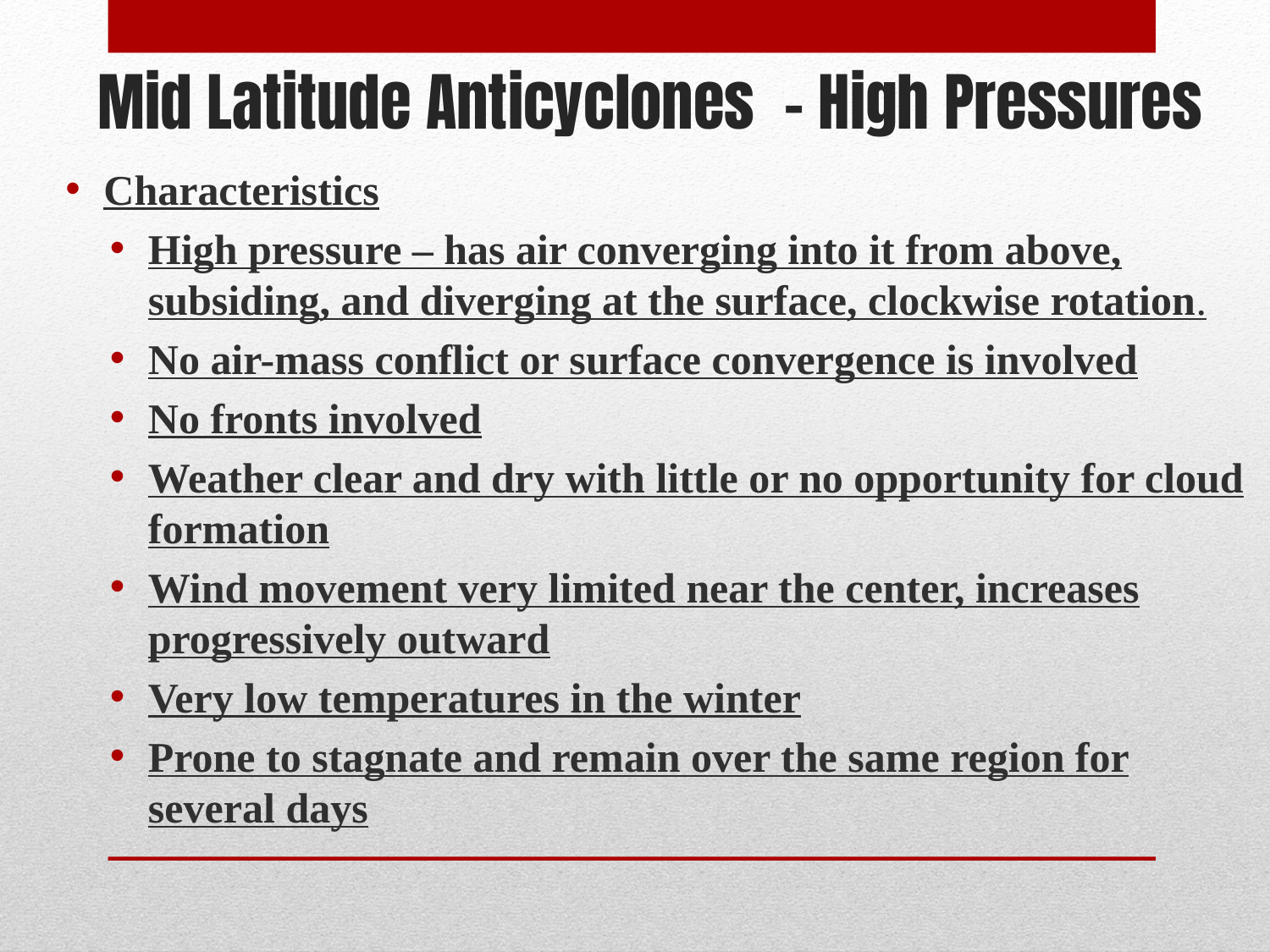

Mid Latitude Anticyclones  – High Pressures
Characteristics
High pressure – has air converging into it from above, subsiding, and diverging at the surface, clockwise rotation.
No air-mass conflict or surface convergence is involved
No fronts involved
Weather clear and dry with little or no opportunity for cloud formation
Wind movement very limited near the center, increases progressively outward
Very low temperatures in the winter
Prone to stagnate and remain over the same region for several days